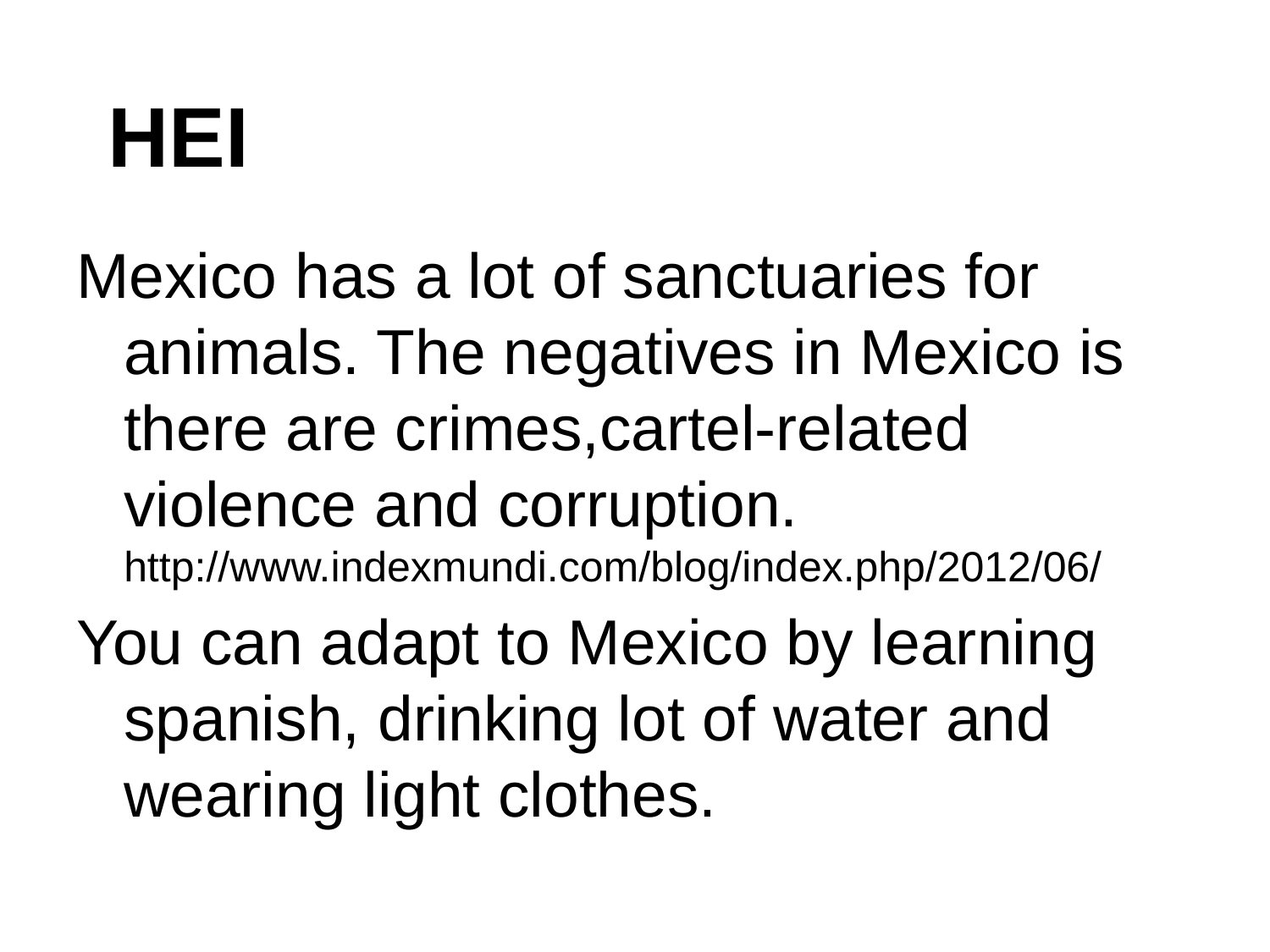

# HEI
Mexico has a lot of sanctuaries for animals. The negatives in Mexico is there are crimes,cartel-related violence and corruption. http://www.indexmundi.com/blog/index.php/2012/06/
You can adapt to Mexico by learning spanish, drinking lot of water and wearing light clothes.